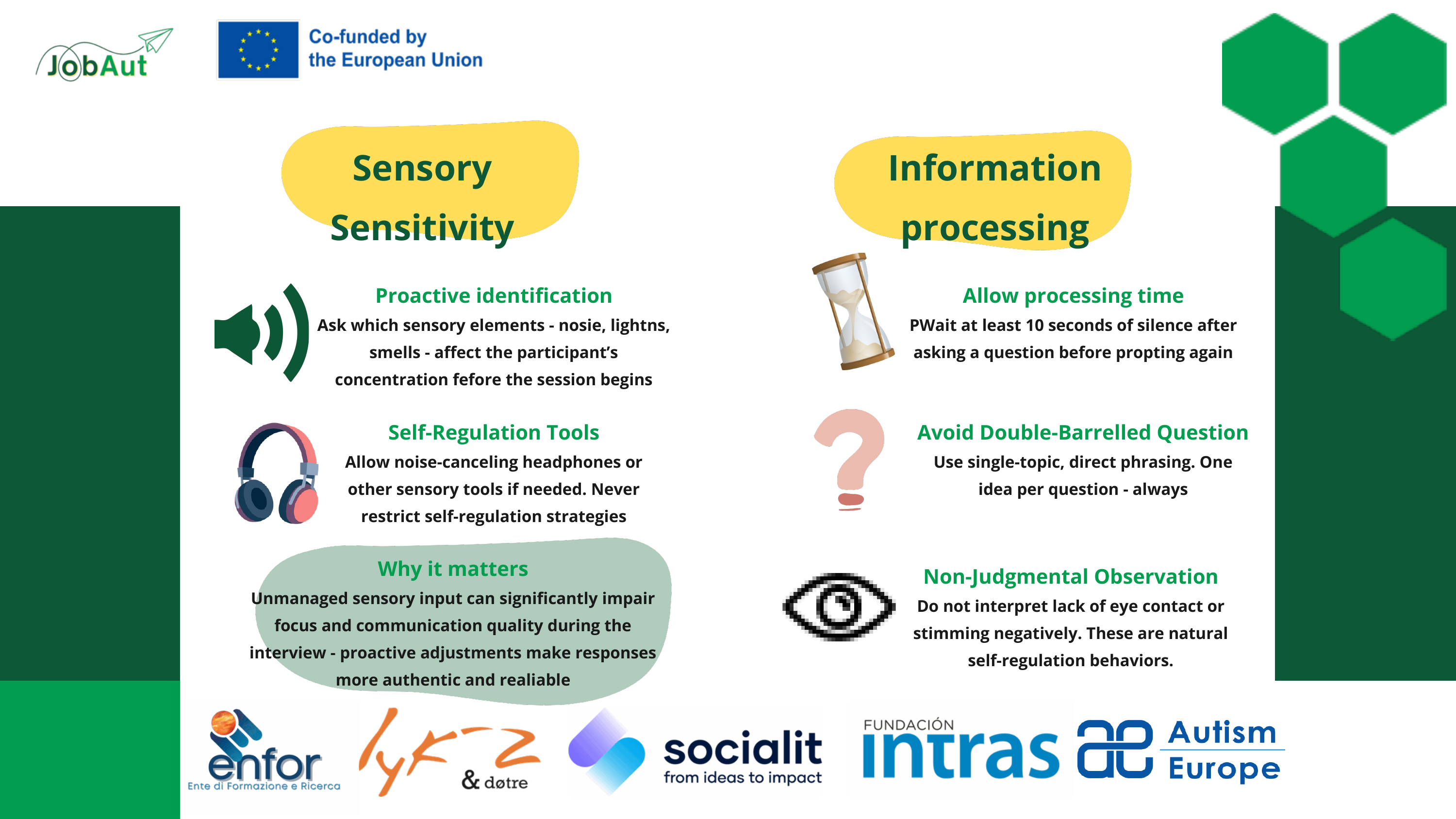

Sensory Sensitivity
Information processing

Proactive identification
Ask which sensory elements - nosie, lightns, smells - affect the participant’s concentration fefore the session begins
Allow processing time
PWait at least 10 seconds of silence after asking a question before propting again

Self-Regulation Tools
Allow noise-canceling headphones or other sensory tools if needed. Never restrict self-regulation strategies
Avoid Double-Barrelled Question
Use single-topic, direct phrasing. One idea per question - always

Why it matters
Unmanaged sensory input can significantly impair focus and communication quality during the interview - proactive adjustments make responses more authentic and realiable
Non-Judgmental Observation
Do not interpret lack of eye contact or stimming negatively. These are natural self-regulation behaviors.